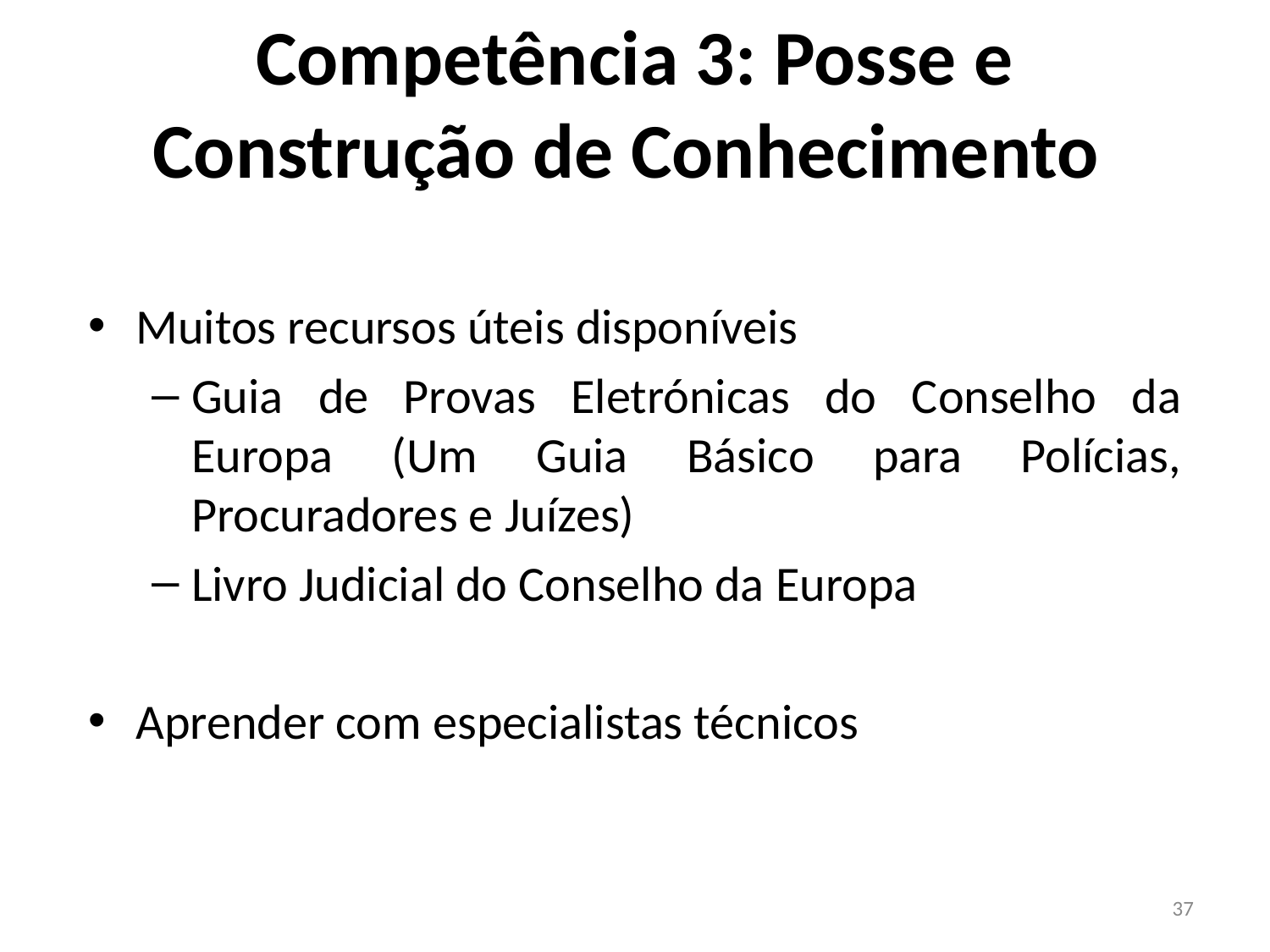

# Competência 3: Posse e Construção de Conhecimento

Muitos recursos úteis disponíveis
Guia de Provas Eletrónicas do Conselho da Europa (Um Guia Básico para Polícias, Procuradores e Juízes)
Livro Judicial do Conselho da Europa

Aprender com especialistas técnicos
37